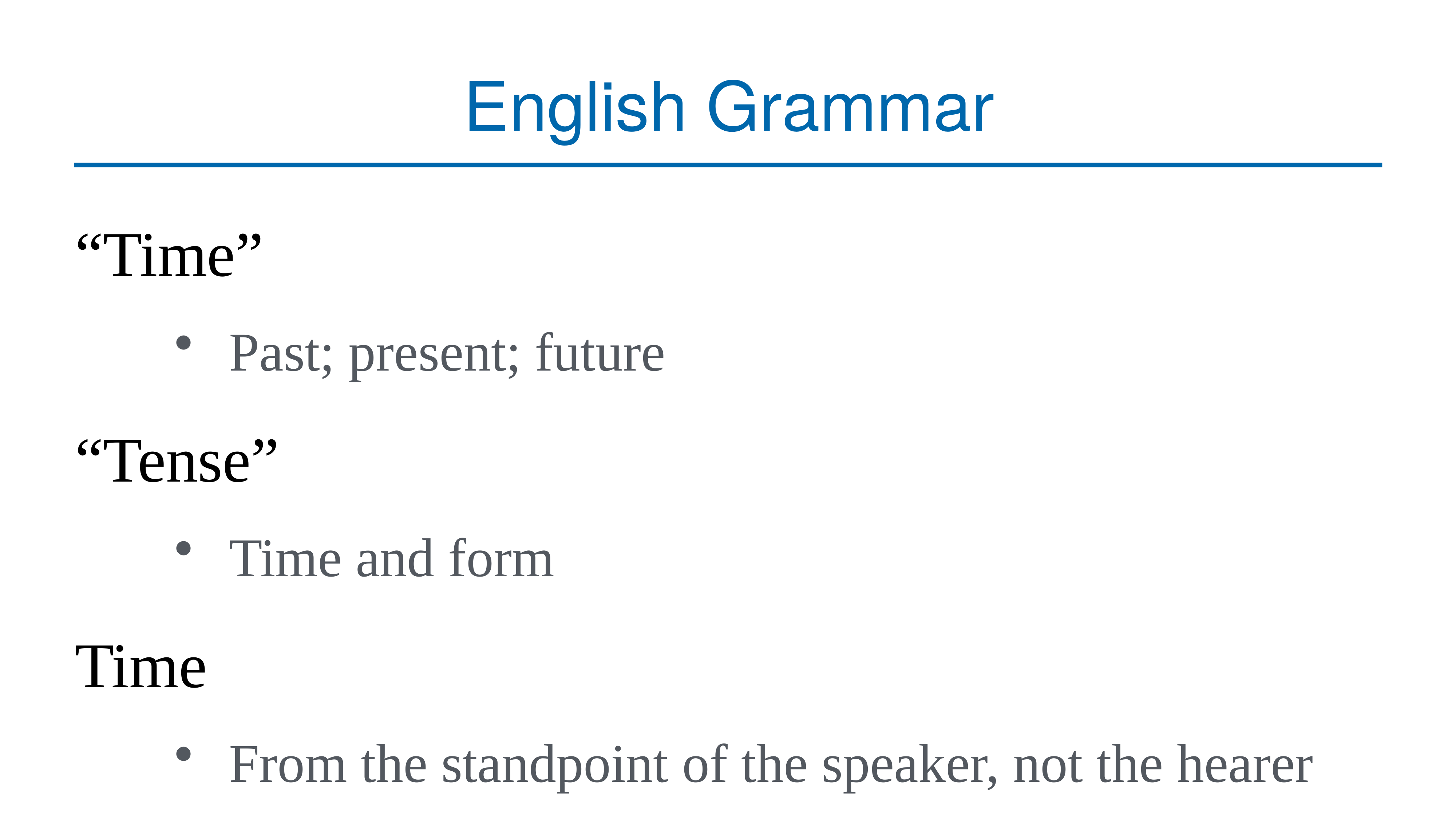

# English Grammar
“Time”
Past; present; future
“Tense”
Time and form
Time
From the standpoint of the speaker, not the hearer